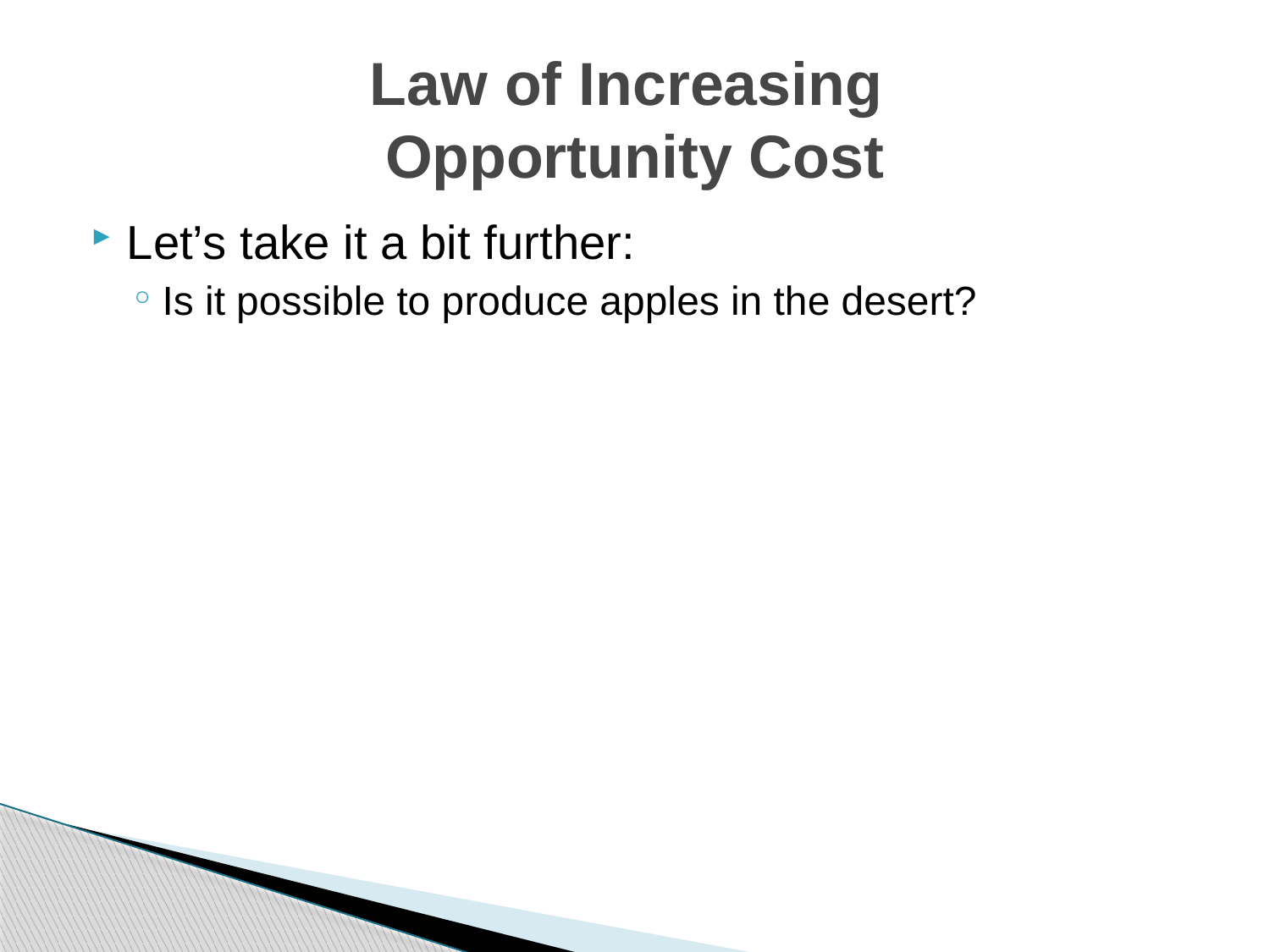

# Law of Increasing Opportunity Cost
Let’s take it a bit further:
Is it possible to produce apples in the desert?